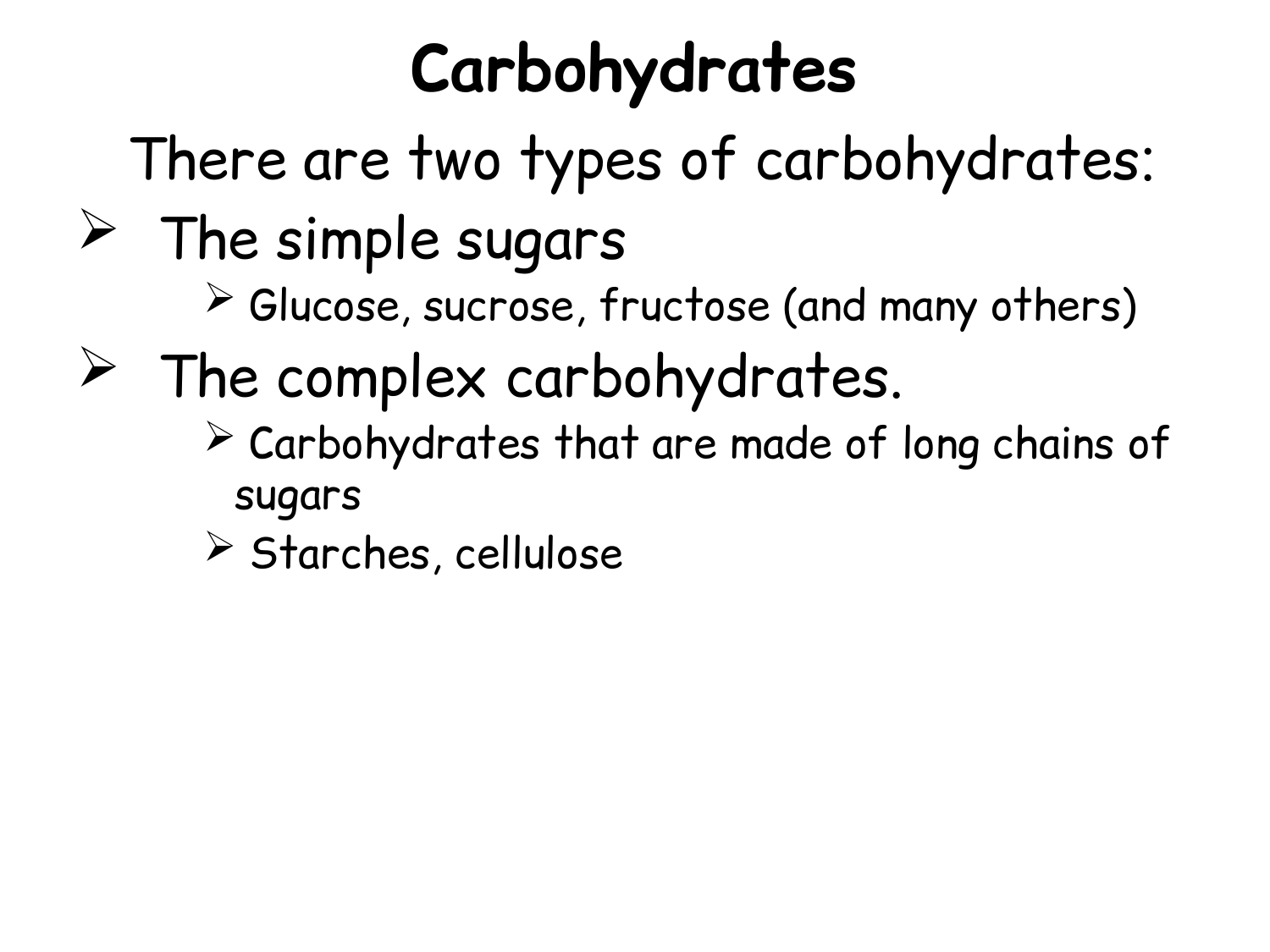

# Carbohydrates
   There are two types of carbohydrates:
  The simple sugars
 Glucose, sucrose, fructose (and many others)
  The complex carbohydrates.
 Carbohydrates that are made of long chains of sugars
 Starches, cellulose